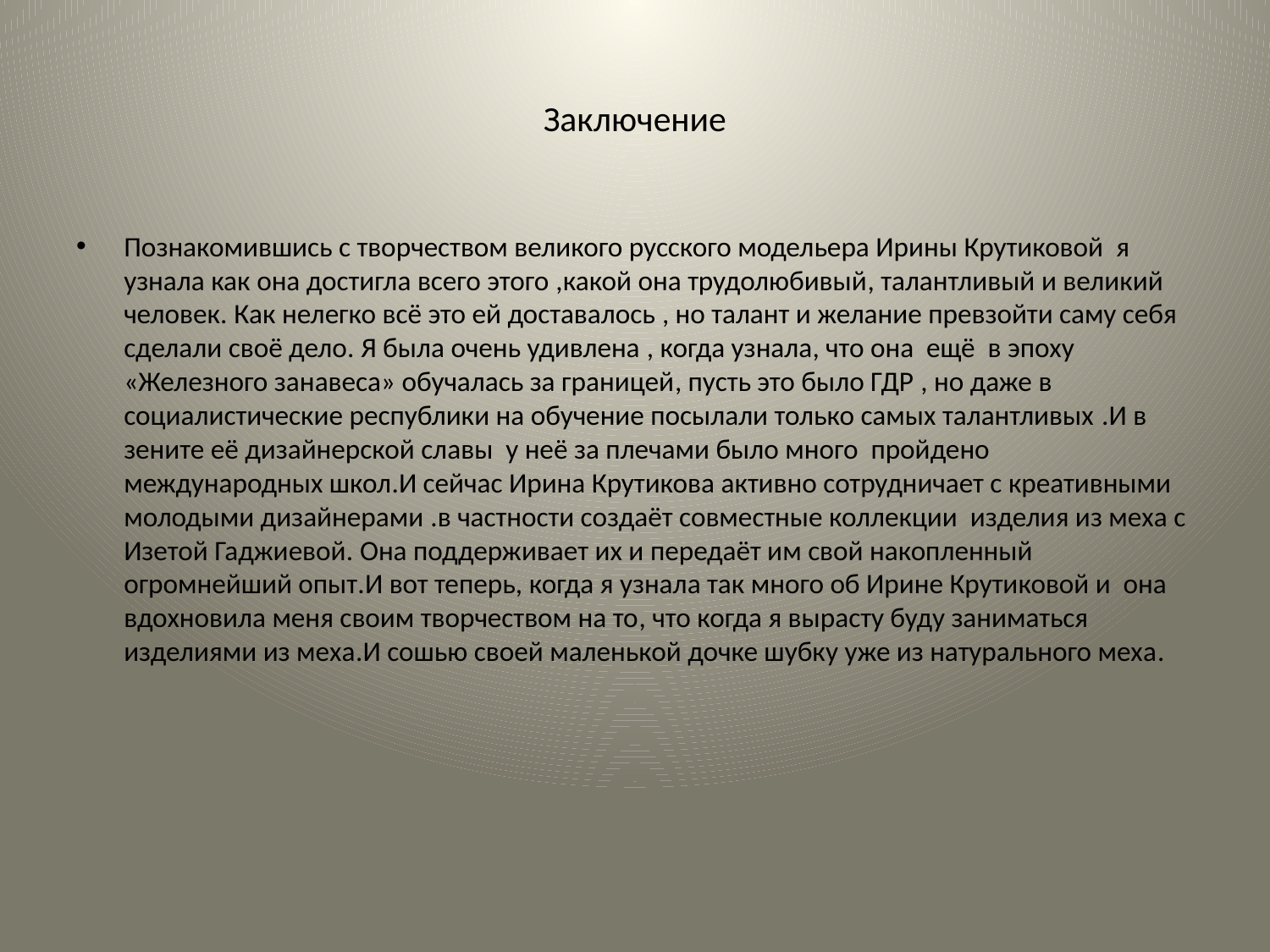

# Заключение
Познакомившись с творчеством великого русского модельера Ирины Крутиковой  я узнала как она достигла всего этого ,какой она трудолюбивый, талантливый и великий человек. Как нелегко всё это ей доставалось , но талант и желание превзойти саму себя сделали своё дело. Я была очень удивлена , когда узнала, что она  ещё  в эпоху «Железного занавеса» обучалась за границей, пусть это было ГДР , но даже в социалистические республики на обучение посылали только самых талантливых .И в зените её дизайнерской славы  у неё за плечами было много  пройдено международных школ.И сейчас Ирина Крутикова активно сотрудничает с креативными молодыми дизайнерами .в частности создаёт совместные коллекции  изделия из меха с Изетой Гаджиевой. Она поддерживает их и передаёт им свой накопленный огромнейший опыт.И вот теперь, когда я узнала так много об Ирине Крутиковой и  она вдохновила меня своим творчеством на то, что когда я вырасту буду заниматься изделиями из меха.И сошью своей маленькой дочке шубку уже из натурального меха.